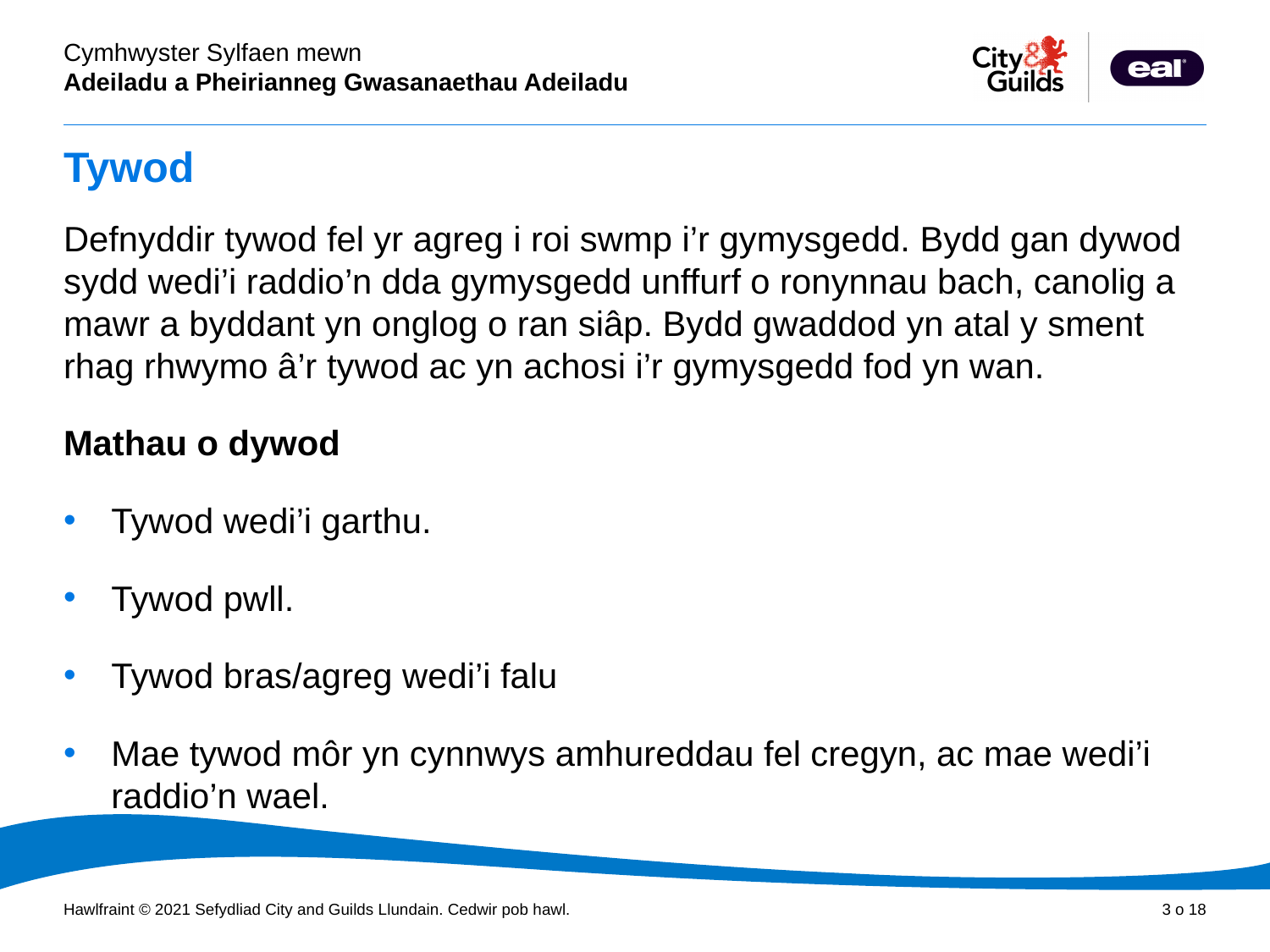

# Tywod
Defnyddir tywod fel yr agreg i roi swmp i’r gymysgedd. Bydd gan dywod sydd wedi’i raddio’n dda gymysgedd unffurf o ronynnau bach, canolig a mawr a byddant yn onglog o ran siâp. Bydd gwaddod yn atal y sment rhag rhwymo â’r tywod ac yn achosi i’r gymysgedd fod yn wan.
Mathau o dywod
Tywod wedi’i garthu.
Tywod pwll.
Tywod bras/agreg wedi’i falu
Mae tywod môr yn cynnwys amhureddau fel cregyn, ac mae wedi’i raddio’n wael.